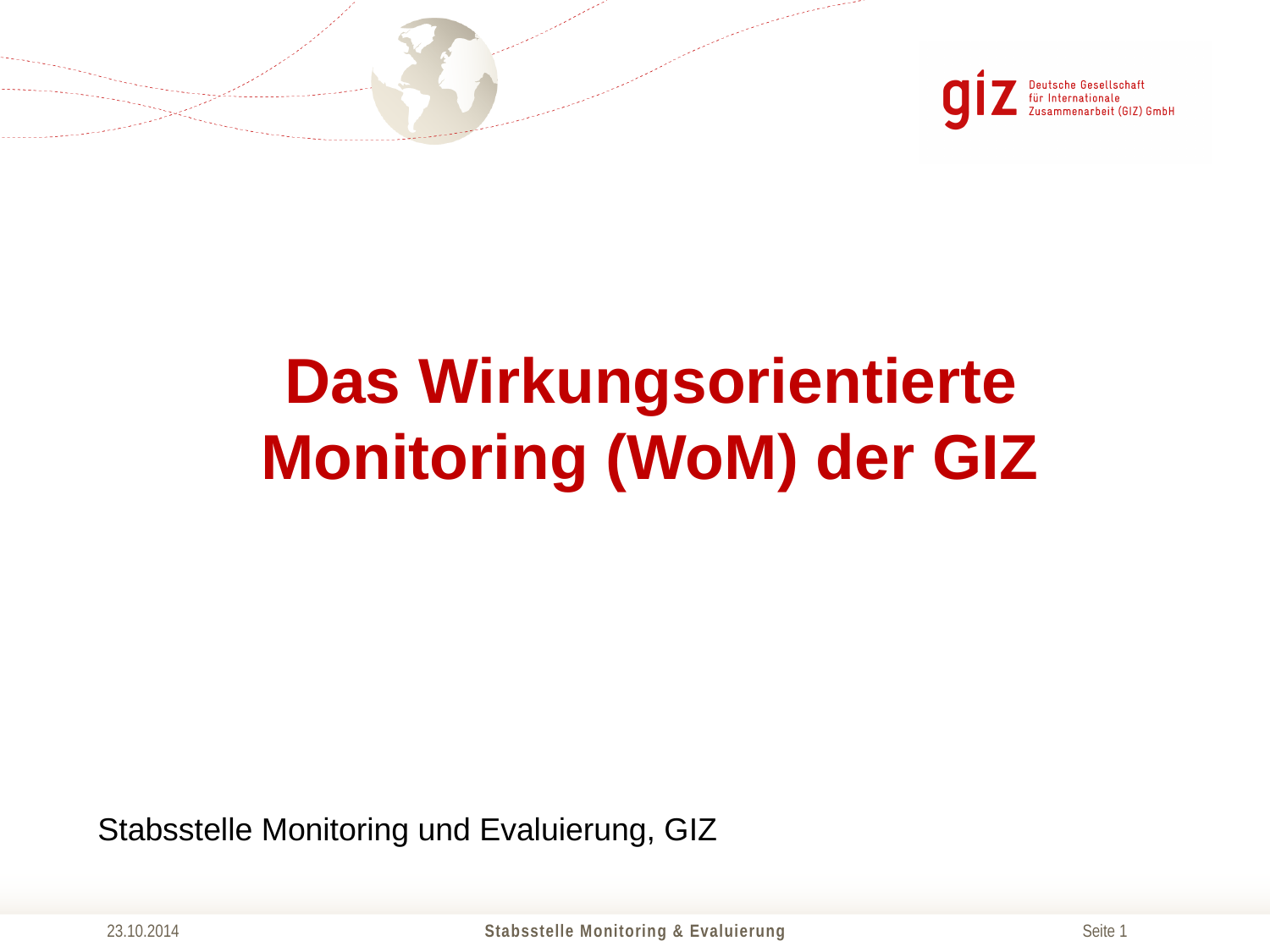

Das Wirkungsorientierte Monitoring (WoM) der GIZ

Stabsstelle Monitoring und Evaluierung, GIZ

23.10.2014
Stabsstelle Monitoring & Evaluierung